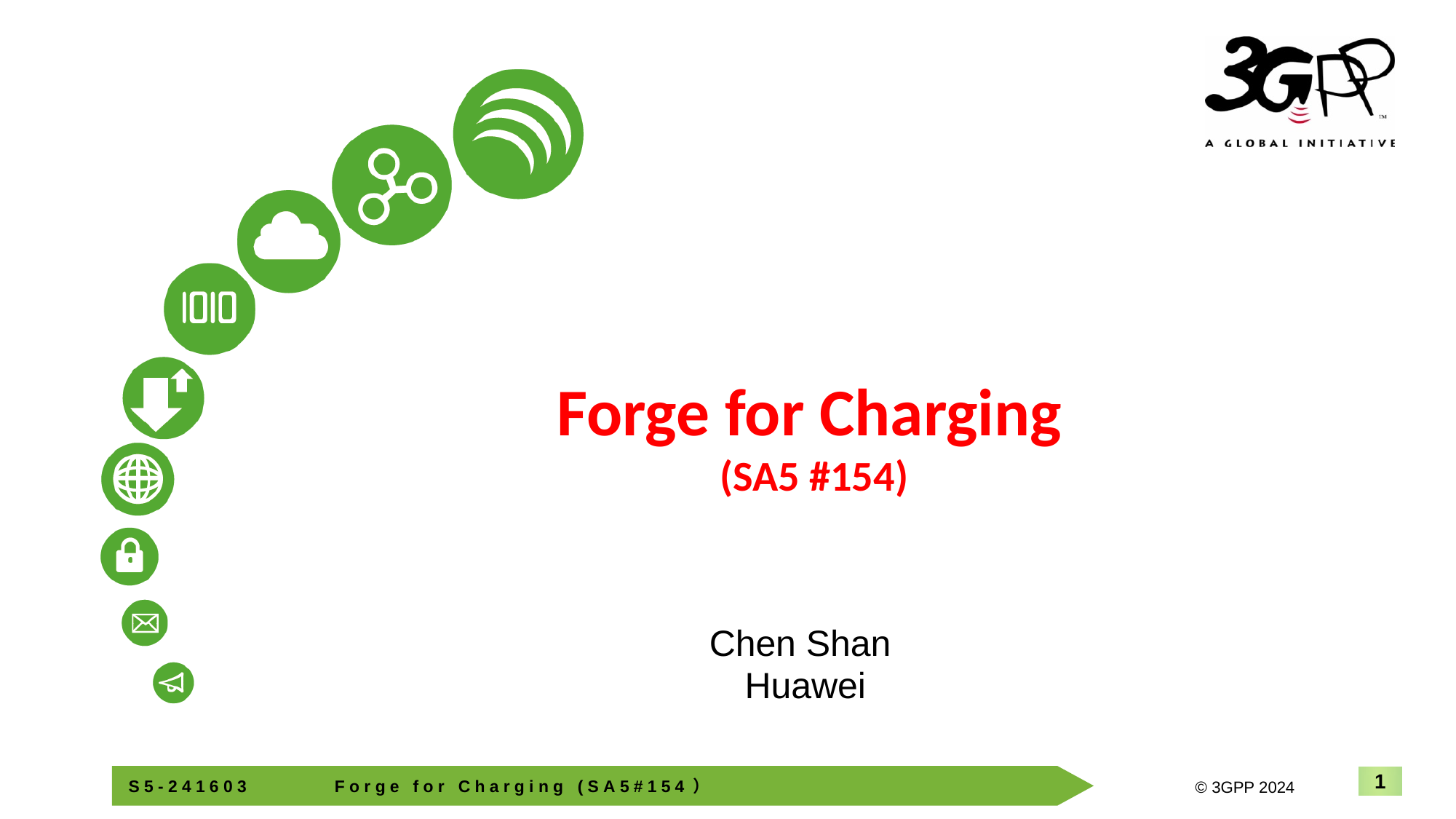

# Forge for Charging (SA5 #154)

Chen Shan
Huawei